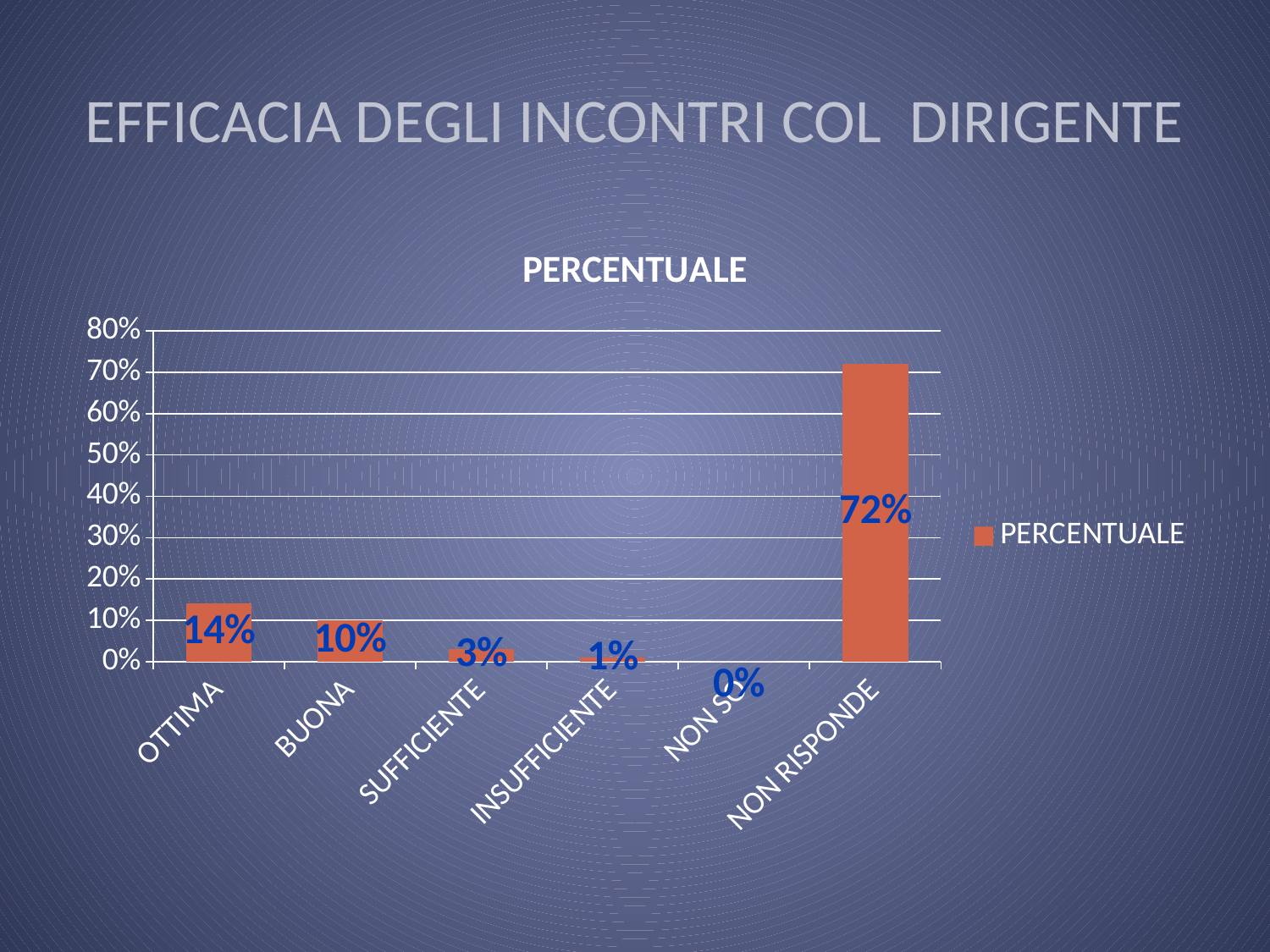

# EFFICACIA DEGLI INCONTRI COL  DIRIGENTE

### Chart:

| Category | PERCENTUALE |
|---|---|
| OTTIMA | 0.14 |
| BUONA | 0.1 |
| SUFFICIENTE | 0.030000000000000002 |
| INSUFFICIENTE | 0.010000000000000002 |
| NON SO | 0.0 |
| NON RISPONDE | 0.7200000000000001 |